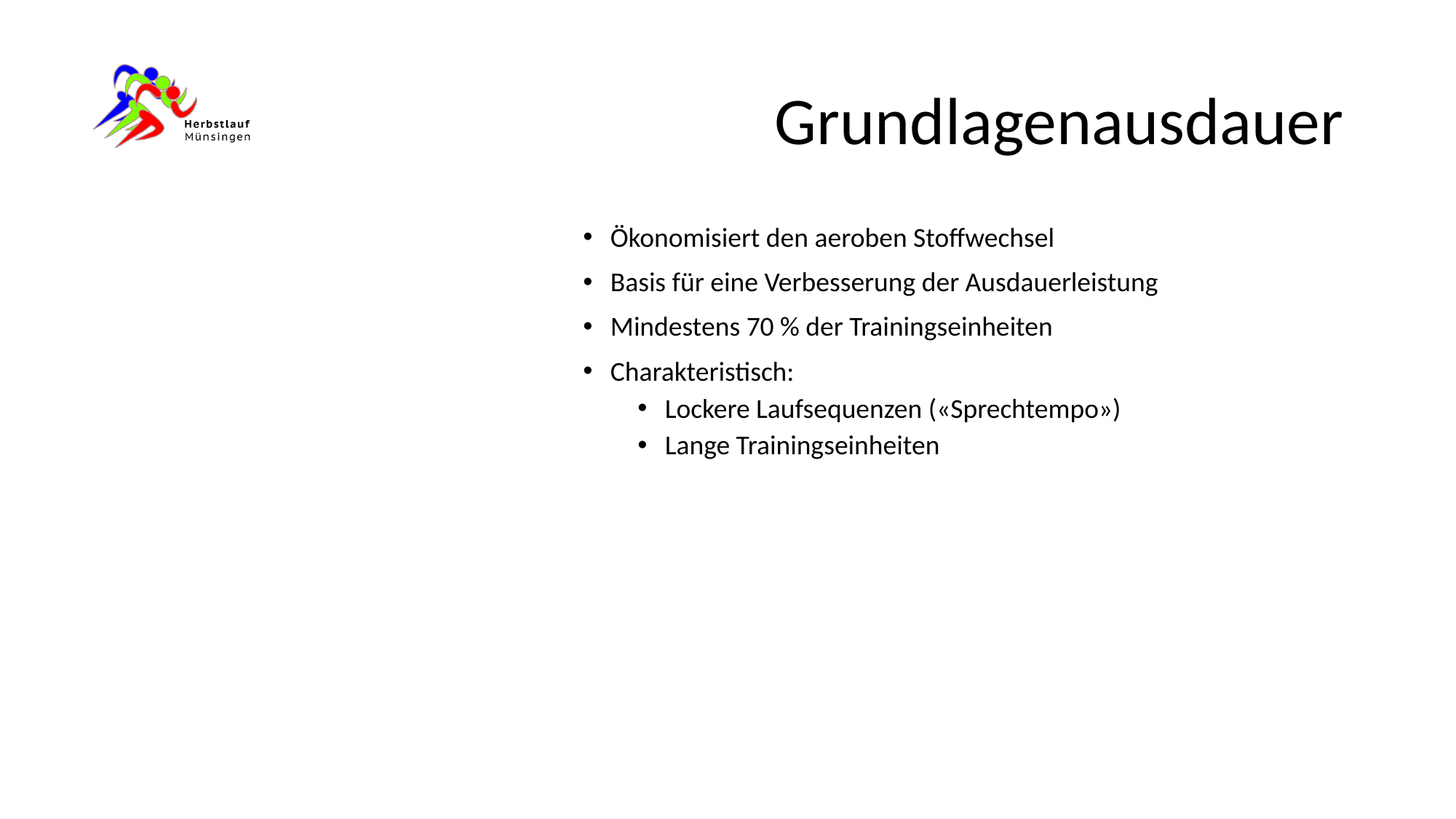

# Grundlagenausdauer
Ökonomisiert den aeroben Stoffwechsel
Basis für eine Verbesserung der Ausdauerleistung
Mindestens 70 % der Trainingseinheiten
Charakteristisch:
Lockere Laufsequenzen («Sprechtempo»)
Lange Trainingseinheiten